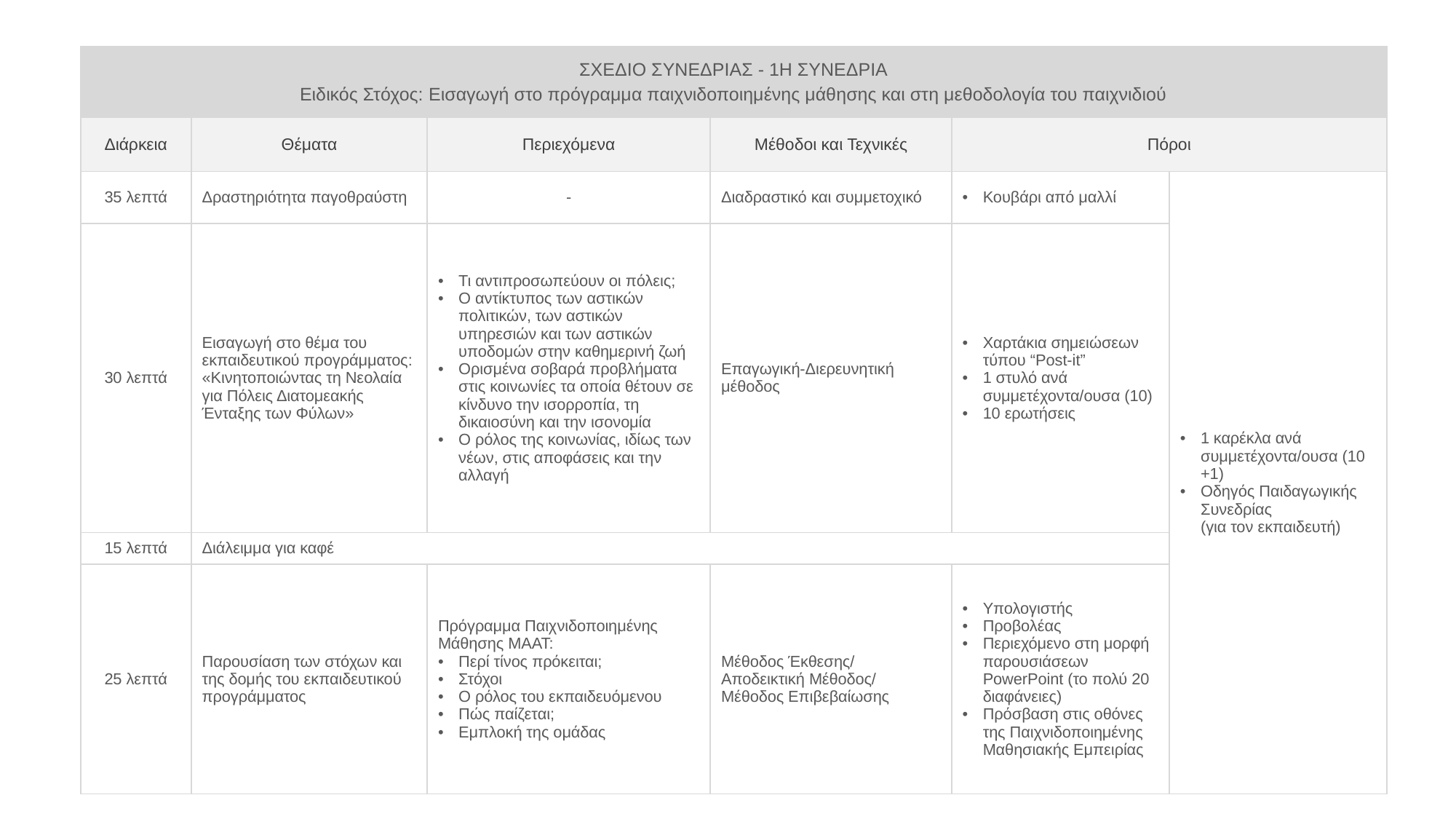

| ΣΧΕΔΙΟ ΣΥΝΕΔΡΙΑΣ - 1Η ΣΥΝΕΔΡΙΑ Ειδικός Στόχος: Εισαγωγή στο πρόγραμμα παιχνιδοποιημένης μάθησης και στη μεθοδολογία του παιχνιδιού |  |  |  |  |  |
| --- | --- | --- | --- | --- | --- |
| Διάρκεια | Θέματα | Περιεχόμενα | Μέθοδοι και Τεχνικές | Πόροι |  |
| 35 λεπτά | Δραστηριότητα παγοθραύστη | - | Διαδραστικό και συμμετοχικό | Κουβάρι από μαλλί | 1 καρέκλα ανά συμμετέχοντα/ουσα (10 +1) Οδηγός Παιδαγωγικής Συνεδρίας (για τον εκπαιδευτή) |
| 30 λεπτά | Εισαγωγή στο θέμα του εκπαιδευτικού προγράμματος: «Κινητοποιώντας τη Νεολαία για Πόλεις Διατομεακής Ένταξης των Φύλων» | Τι αντιπροσωπεύουν οι πόλεις; Ο αντίκτυπος των αστικών πολιτικών, των αστικών υπηρεσιών και των αστικών υποδομών στην καθημερινή ζωή Ορισμένα σοβαρά προβλήματα στις κοινωνίες τα οποία θέτουν σε κίνδυνο την ισορροπία, τη δικαιοσύνη και την ισονομία Ο ρόλος της κοινωνίας, ιδίως των νέων, στις αποφάσεις και την αλλαγή | Επαγωγική-Διερευνητική μέθοδος | Χαρτάκια σημειώσεων τύπου “Post-it” 1 στυλό ανά συμμετέχοντα/ουσα (10) 10 ερωτήσεις |  |
| 15 λεπτά | Διάλειμμα για καφέ |  |  |  |  |
| 25 λεπτά | Παρουσίαση των στόχων και της δομής του εκπαιδευτικού προγράμματος | Πρόγραμμα Παιχνιδοποιημένης Μάθησης MAAT: Περί τίνος πρόκειται; Στόχοι Ο ρόλος του εκπαιδευόμενου Πώς παίζεται; Εμπλοκή της ομάδας | Μέθοδος Έκθεσης/ Αποδεικτική Μέθοδος/ Μέθοδος Επιβεβαίωσης | Υπολογιστής Προβολέας Περιεχόμενο στη μορφή παρουσιάσεων PowerPoint (το πολύ 20 διαφάνειες) Πρόσβαση στις οθόνες της Παιχνιδοποιημένης Μαθησιακής Εμπειρίας |  |